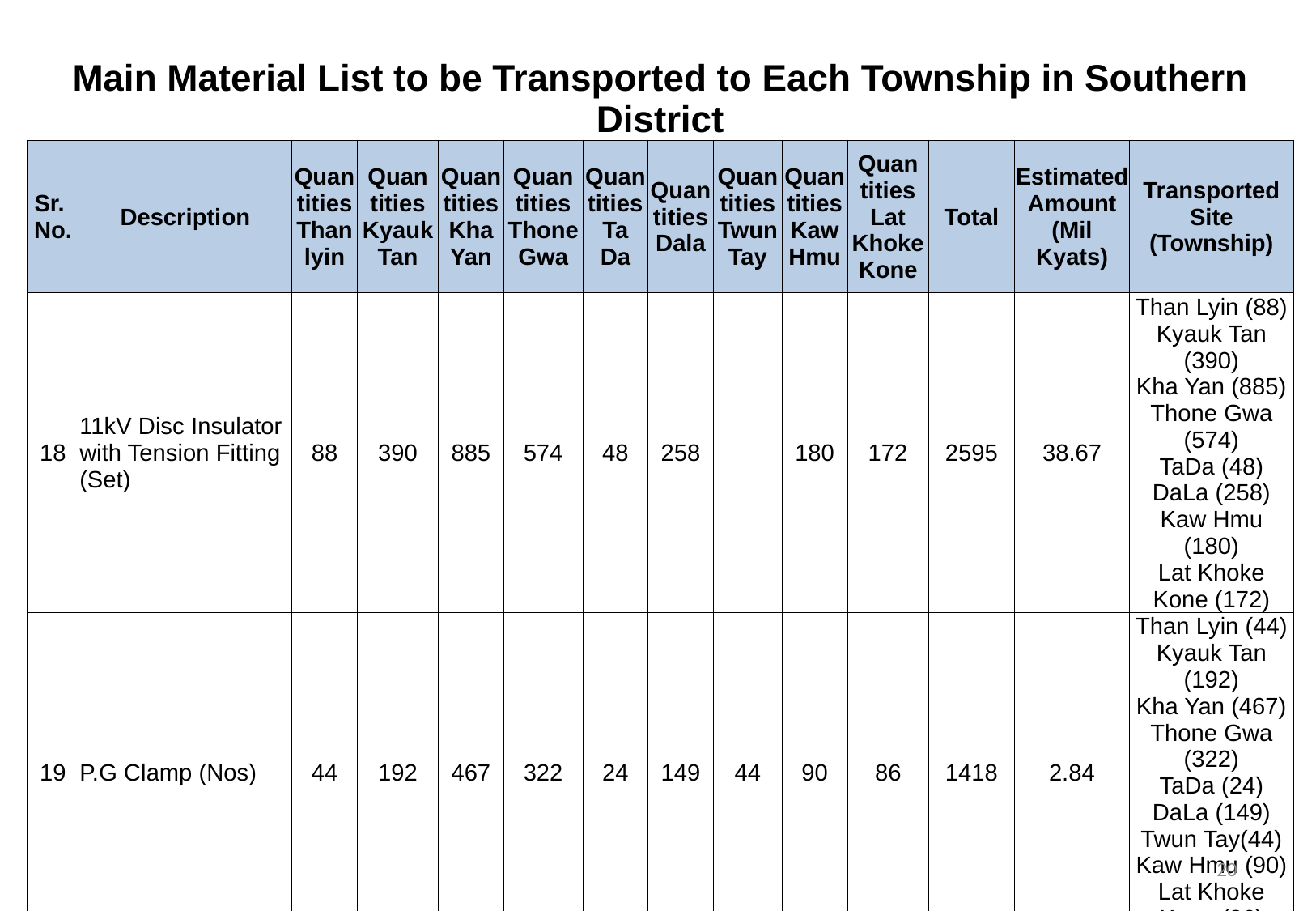

| Main Material List to be Transported to Each Township in Southern District |  |  |  |  |  |  |  |  |  |  |  |  |  |
| --- | --- | --- | --- | --- | --- | --- | --- | --- | --- | --- | --- | --- | --- |
| Sr. No. | Description | Quan tities Than lyin | Quan tities Kyauk Tan | Quan tities Kha Yan | Quan tities Thone Gwa | Quan tities Ta Da | Quan tities Dala | Quan tities Twun Tay | Quan tities Kaw Hmu | Quan tities Lat Khoke Kone | Total | Estimated Amount (Mil Kyats) | Transported Site (Township) |
| 18 | 11kV Disc Insulator with Tension Fitting (Set) | 88 | 390 | 885 | 574 | 48 | 258 |  | 180 | 172 | 2595 | 38.67 | Than Lyin (88) Kyauk Tan (390) Kha Yan (885) Thone Gwa (574) TaDa (48) DaLa (258) Kaw Hmu (180) Lat Khoke Kone (172) |
| 19 | P.G Clamp (Nos) | 44 | 192 | 467 | 322 | 24 | 149 | 44 | 90 | 86 | 1418 | 2.84 | Than Lyin (44) Kyauk Tan (192) Kha Yan (467) Thone Gwa (322) TaDa (24) DaLa (149) Twun Tay(44) Kaw Hmu (90) Lat Khoke Kone (86) |
20